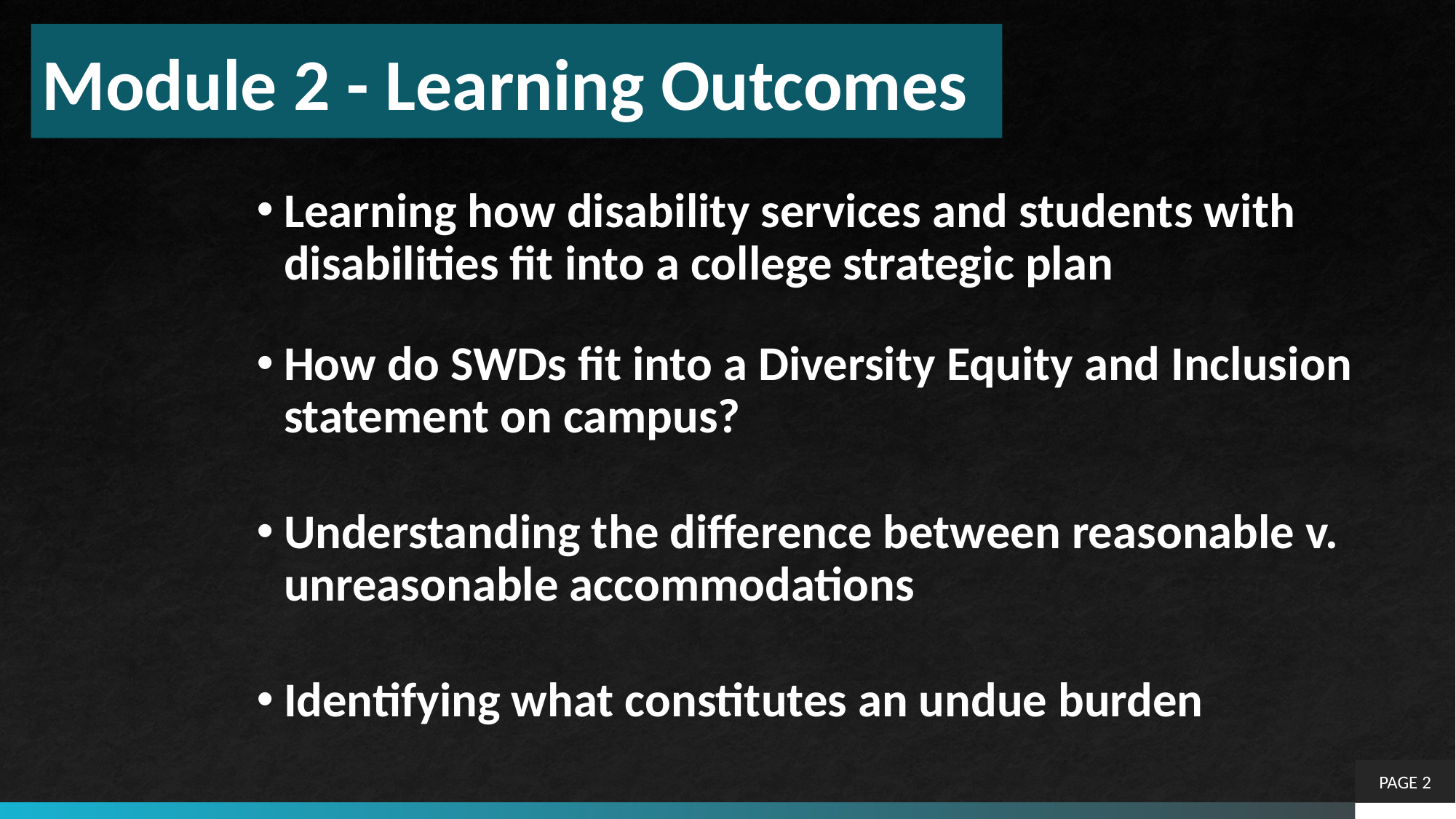

# Module 2 - Learning Outcomes
Learning how disability services and students with disabilities fit into a college strategic plan

How do SWDs fit into a Diversity Equity and Inclusion statement on campus?

Understanding the difference between reasonable v. unreasonable accommodations

Identifying what constitutes an undue burden

PAGE 2